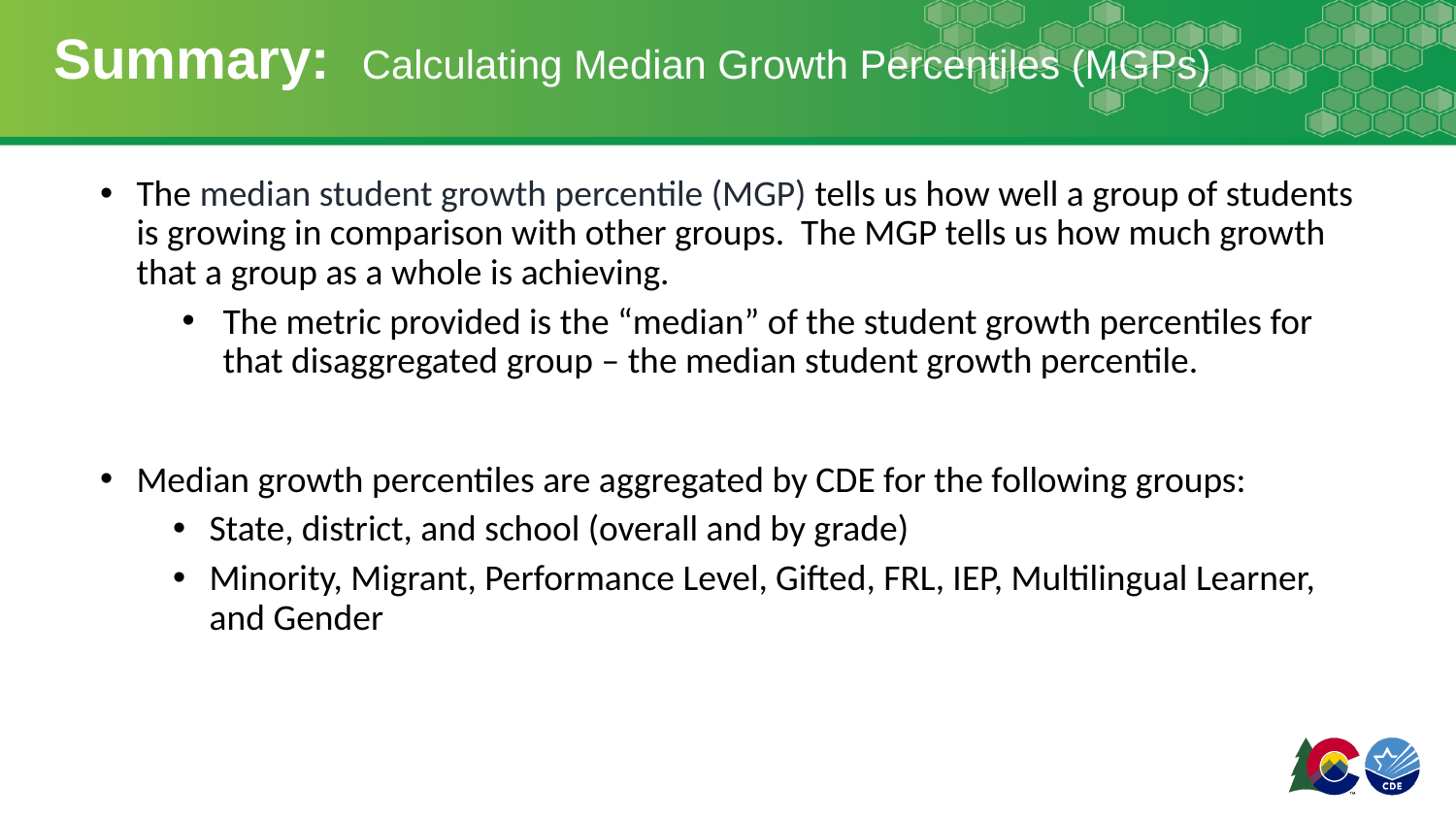

# Summary:  Calculating Median Growth Percentiles (MGPs)
The median student growth percentile (MGP) tells us how well a group of students is growing in comparison with other groups.  The MGP tells us how much growth that a group as a whole is achieving.
The metric provided is the “median” of the student growth percentiles for that disaggregated group – the median student growth percentile.

Median growth percentiles are aggregated by CDE for the following groups:
State, district, and school (overall and by grade)
Minority, Migrant, Performance Level, Gifted, FRL, IEP, Multilingual Learner, and Gender